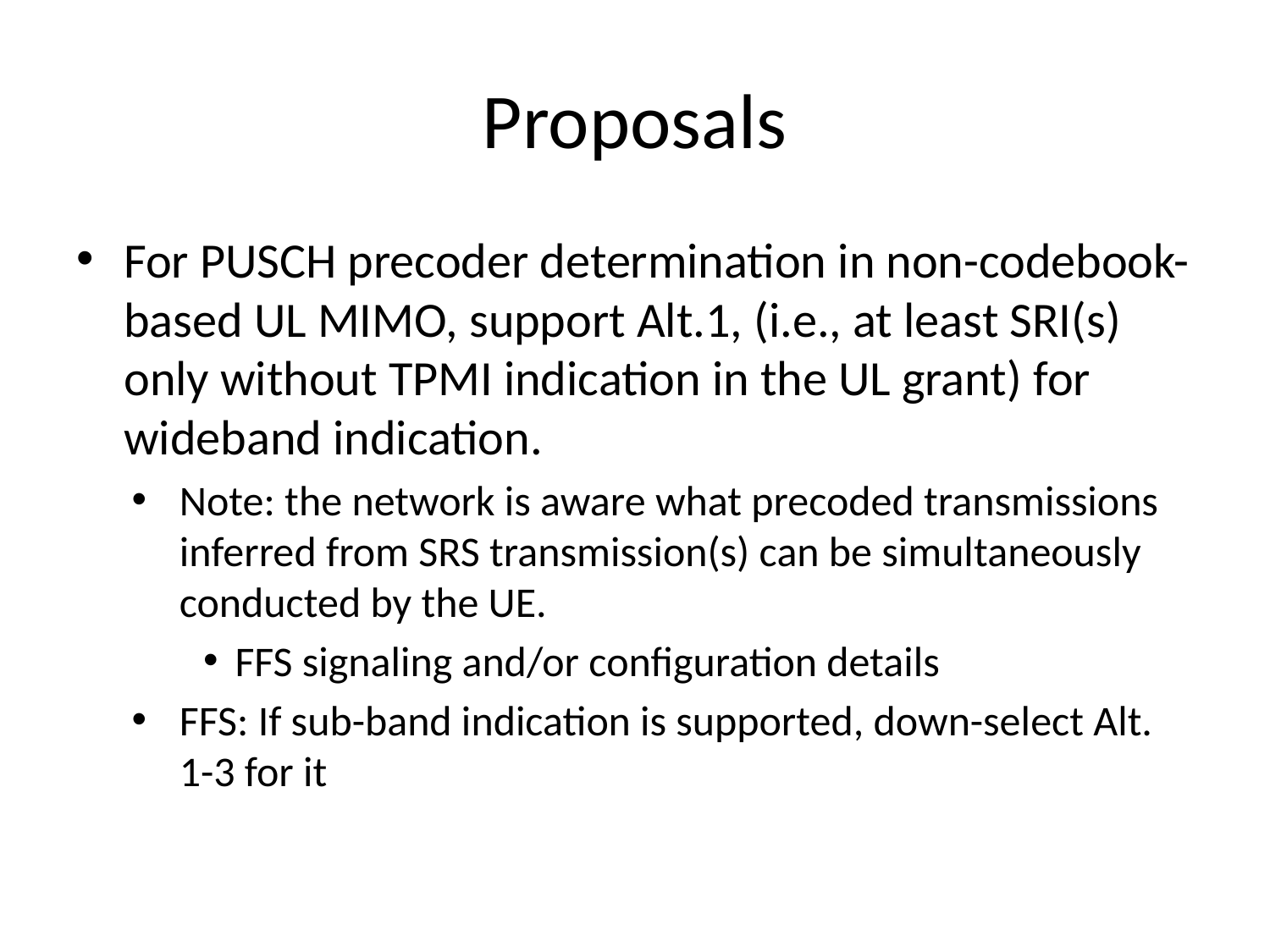

# Proposals
For PUSCH precoder determination in non-codebook-based UL MIMO, support Alt.1, (i.e., at least SRI(s) only without TPMI indication in the UL grant) for wideband indication.
Note: the network is aware what precoded transmissions inferred from SRS transmission(s) can be simultaneously conducted by the UE.
FFS signaling and/or configuration details
FFS: If sub-band indication is supported, down-select Alt. 1-3 for it